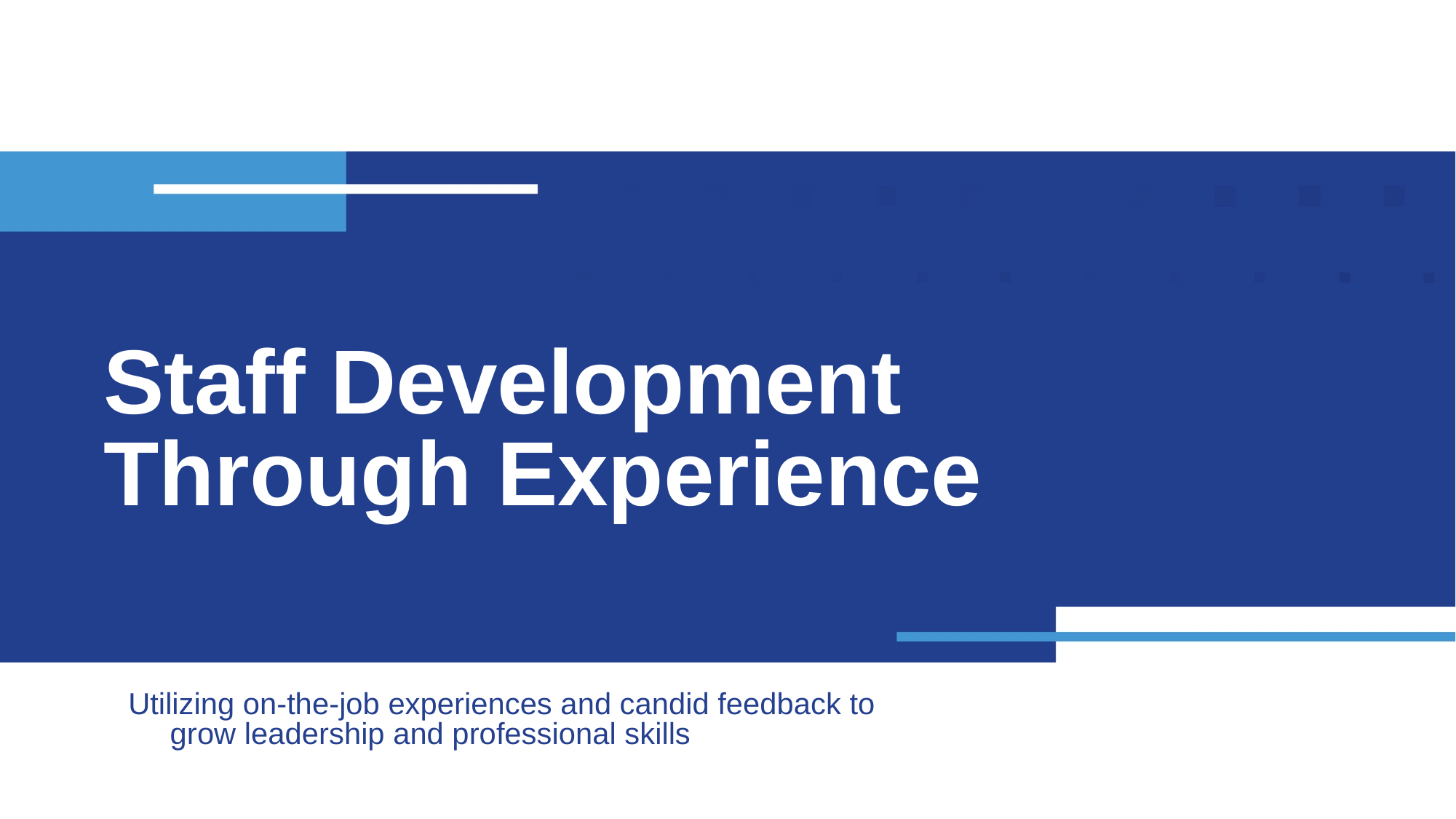

# Staff Development Through Experience
Utilizing on-the-job experiences and candid feedback to grow leadership and professional skills